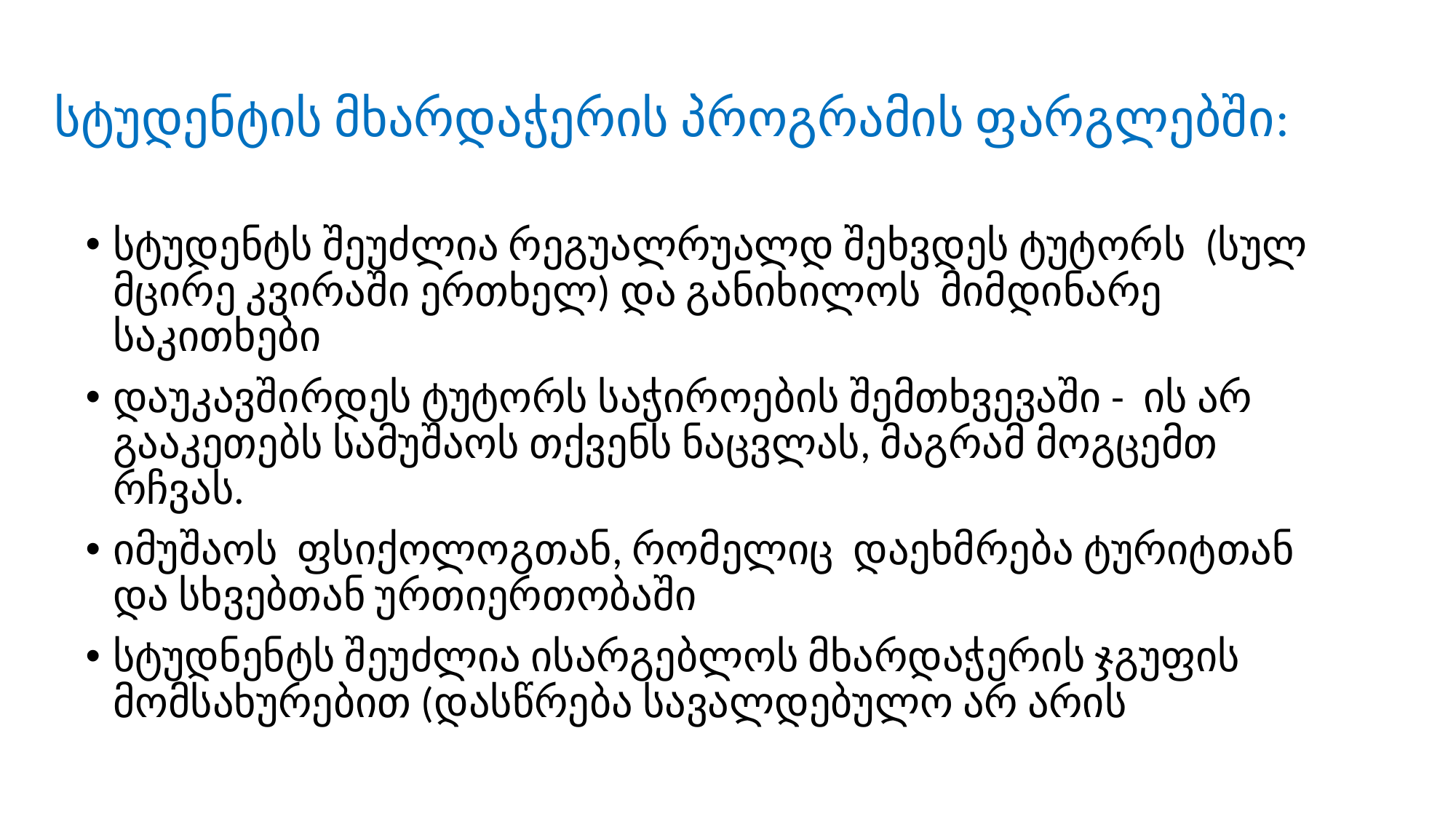

# სტუდენტის მხარდაჭერის პროგრამის ფარგლებში:
სტუდენტს შეუძლია რეგუალრუალდ შეხვდეს ტუტორს  (სულ მცირე კვირაში ერთხელ) და განიხილოს  მიმდინარე საკითხები
დაუკავშირდეს ტუტორს საჭიროების შემთხვევაში -  ის არ გააკეთებს სამუშაოს თქვენს ნაცვლას, მაგრამ მოგცემთ რჩვას.
იმუშაოს  ფსიქოლოგთან, რომელიც  დაეხმრება ტურიტთან და სხვებთან ურთიერთობაში
სტუდნენტს შეუძლია ისარგებლოს მხარდაჭერის ჯგუფის მომსახურებით (დასწრება სავალდებულო არ არის